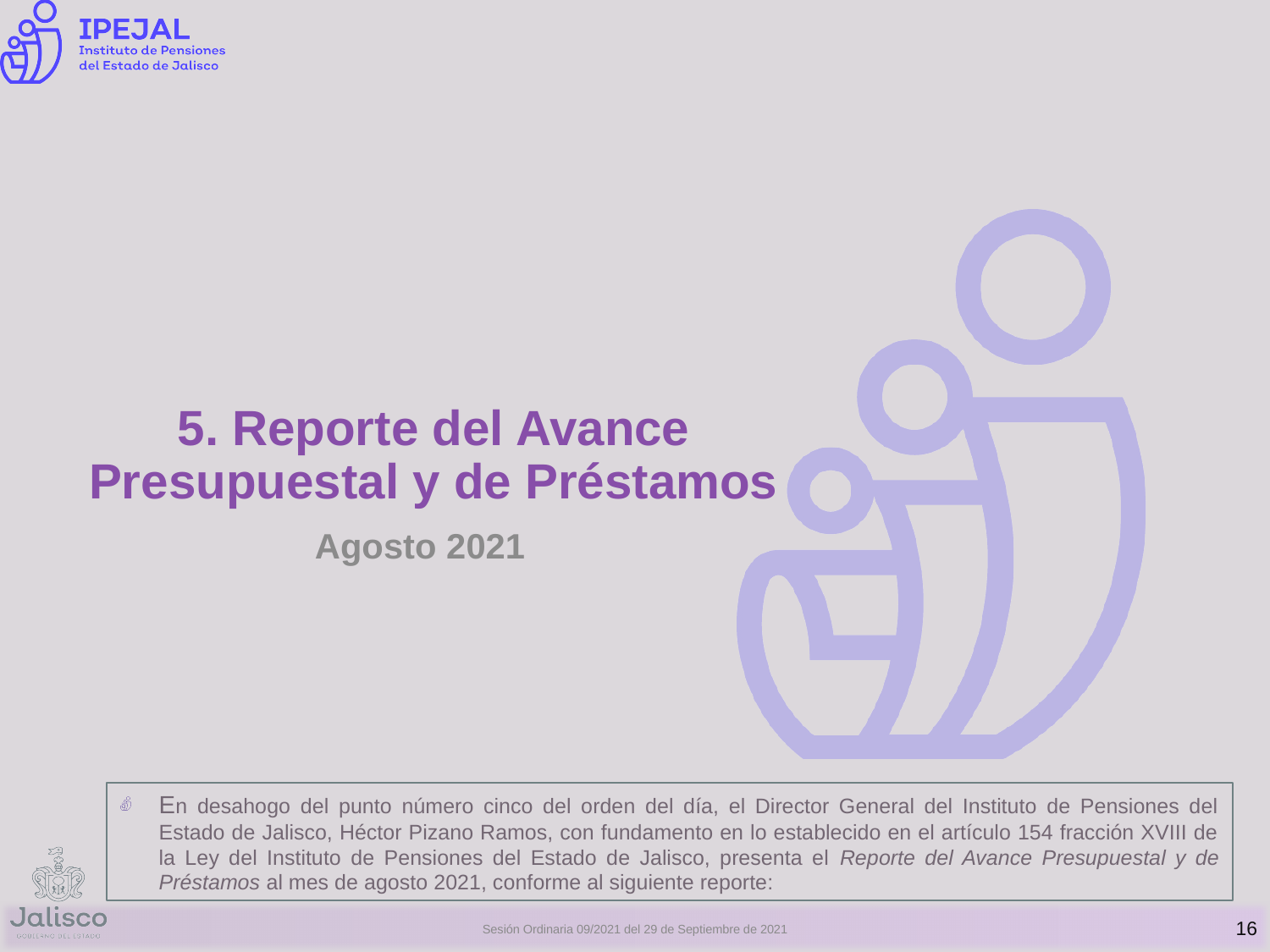

# 5. Reporte del Avance Presupuestal y de Préstamos
Agosto 2021
En desahogo del punto número cinco del orden del día, el Director General del Instituto de Pensiones del Estado de Jalisco, Héctor Pizano Ramos, con fundamento en lo establecido en el artículo 154 fracción XVIII de la Ley del Instituto de Pensiones del Estado de Jalisco, presenta el Reporte del Avance Presupuestal y de Préstamos al mes de agosto 2021, conforme al siguiente reporte:
16
Sesión Ordinaria 09/2021 del 29 de Septiembre de 2021